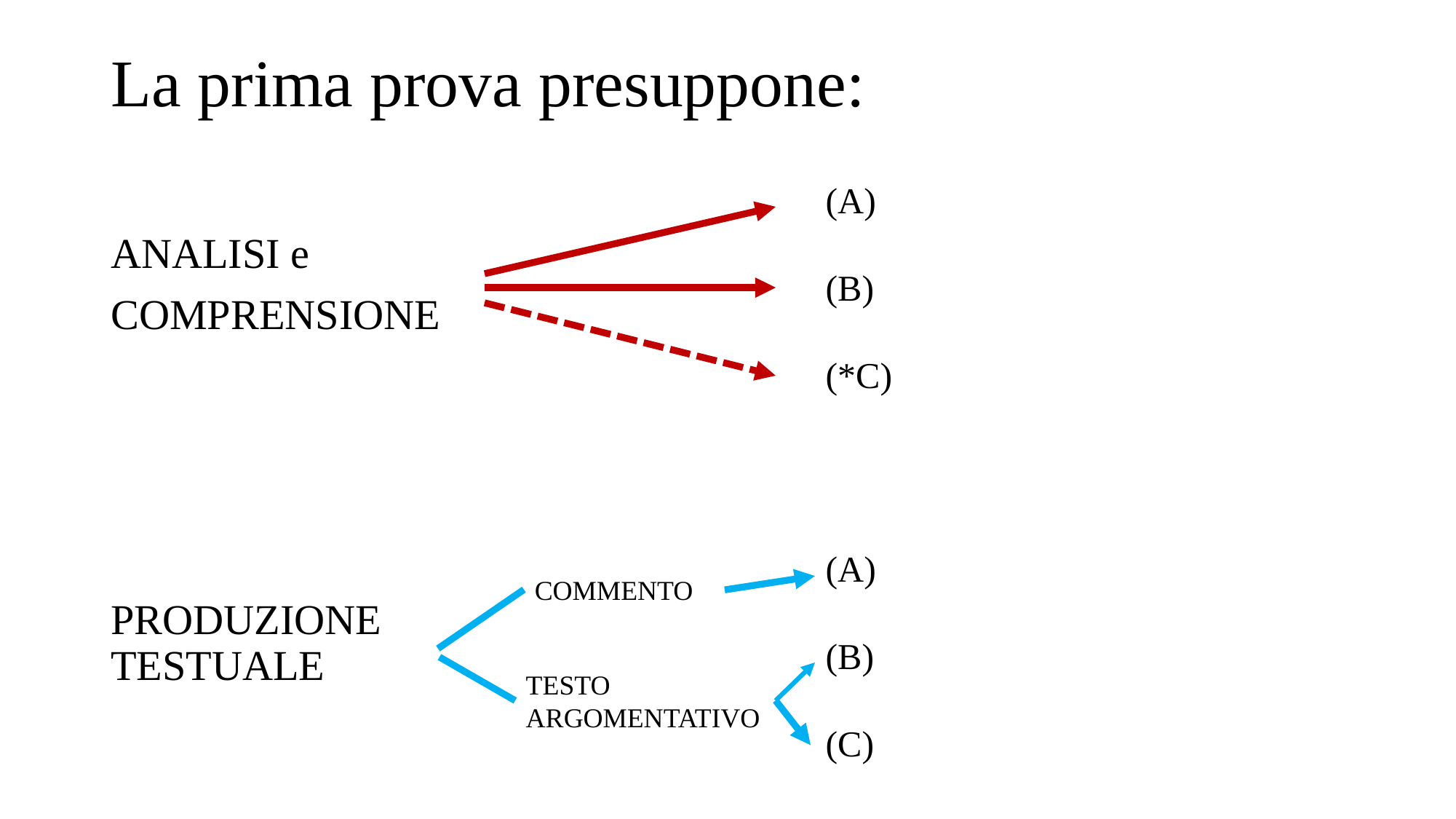

# La prima prova presuppone:

ANALISI e
COMPRENSIONE

PRODUZIONE TESTUALE
(A)

(B)

(*C)
(A)

(B)

(C)

COMMENTO
TESTO ARGOMENTATIVO